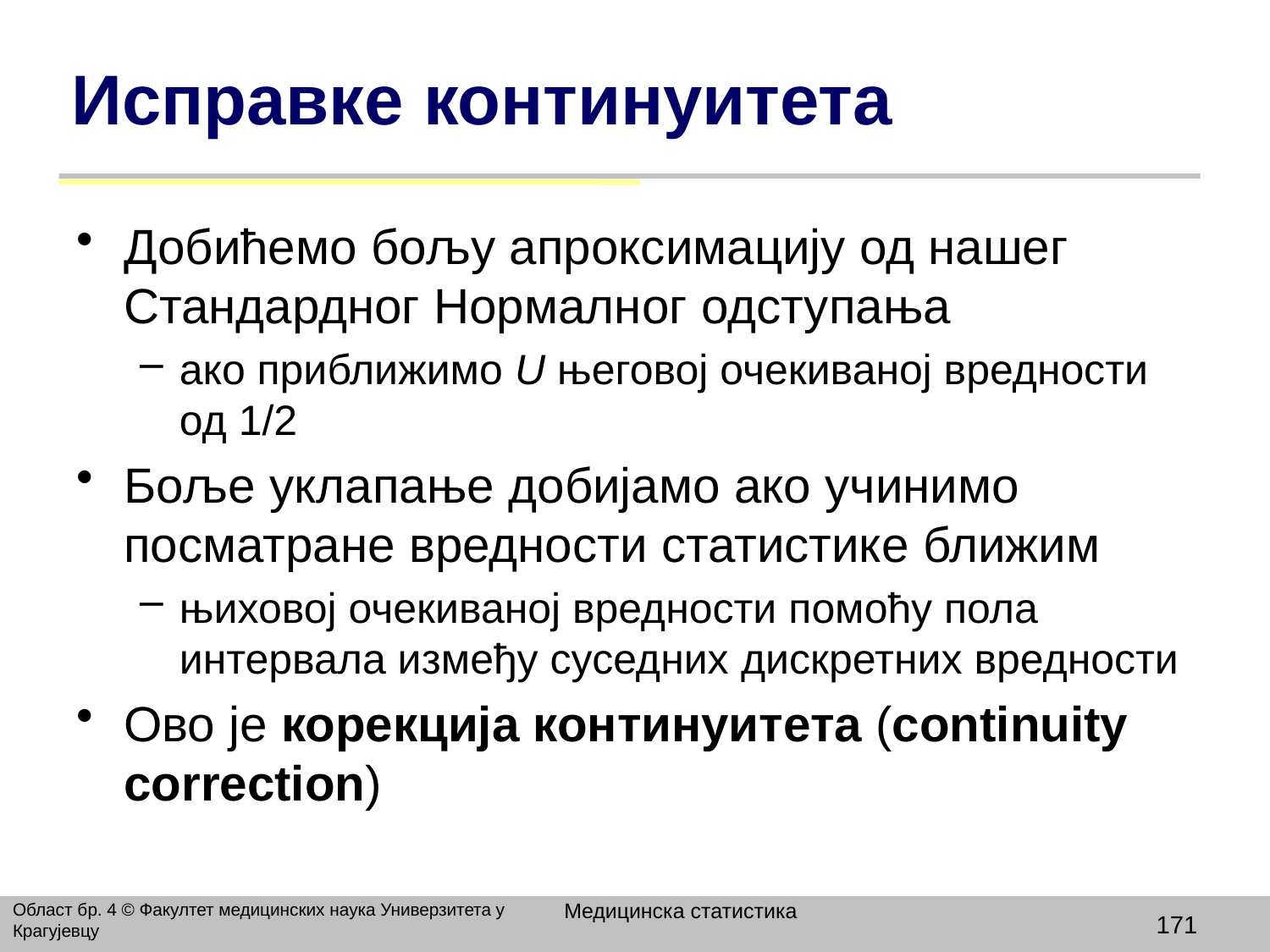

# Исправке континуитета
Добићемо бољу апроксимацију од нашег Стандардног Нормалног одступања
ако приближимо U његовој очекиваној вредности од 1/2
Боље уклапање добијамо ако учинимо посматране вредности статистике ближим
њиховој очекиваној вредности помоћу пола интервала између суседних дискретних вредности
Oво је корекција континуитета (continuity correction)
Медицинска статистика
Област бр. 4 © Факултет медицинских наука Универзитета у Крагујевцу
171